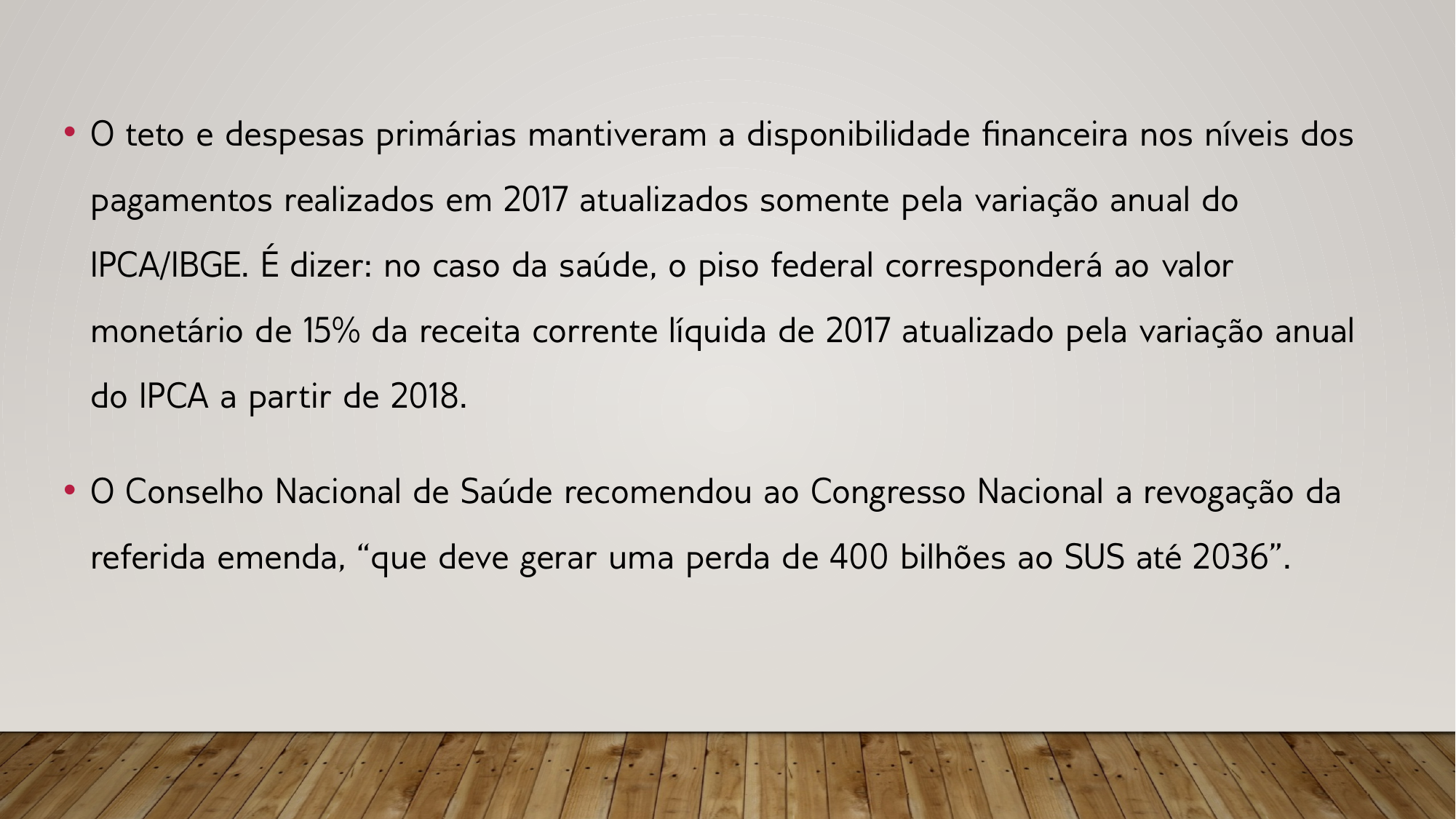

O teto e despesas primárias mantiveram a disponibilidade financeira nos níveis dos pagamentos realizados em 2017 atualizados somente pela variação anual do IPCA/IBGE. É dizer: no caso da saúde, o piso federal corresponderá ao valor monetário de 15% da receita corrente líquida de 2017 atualizado pela variação anual do IPCA a partir de 2018.
O Conselho Nacional de Saúde recomendou ao Congresso Nacional a revogação da referida emenda, “que deve gerar uma perda de 400 bilhões ao SUS até 2036”.